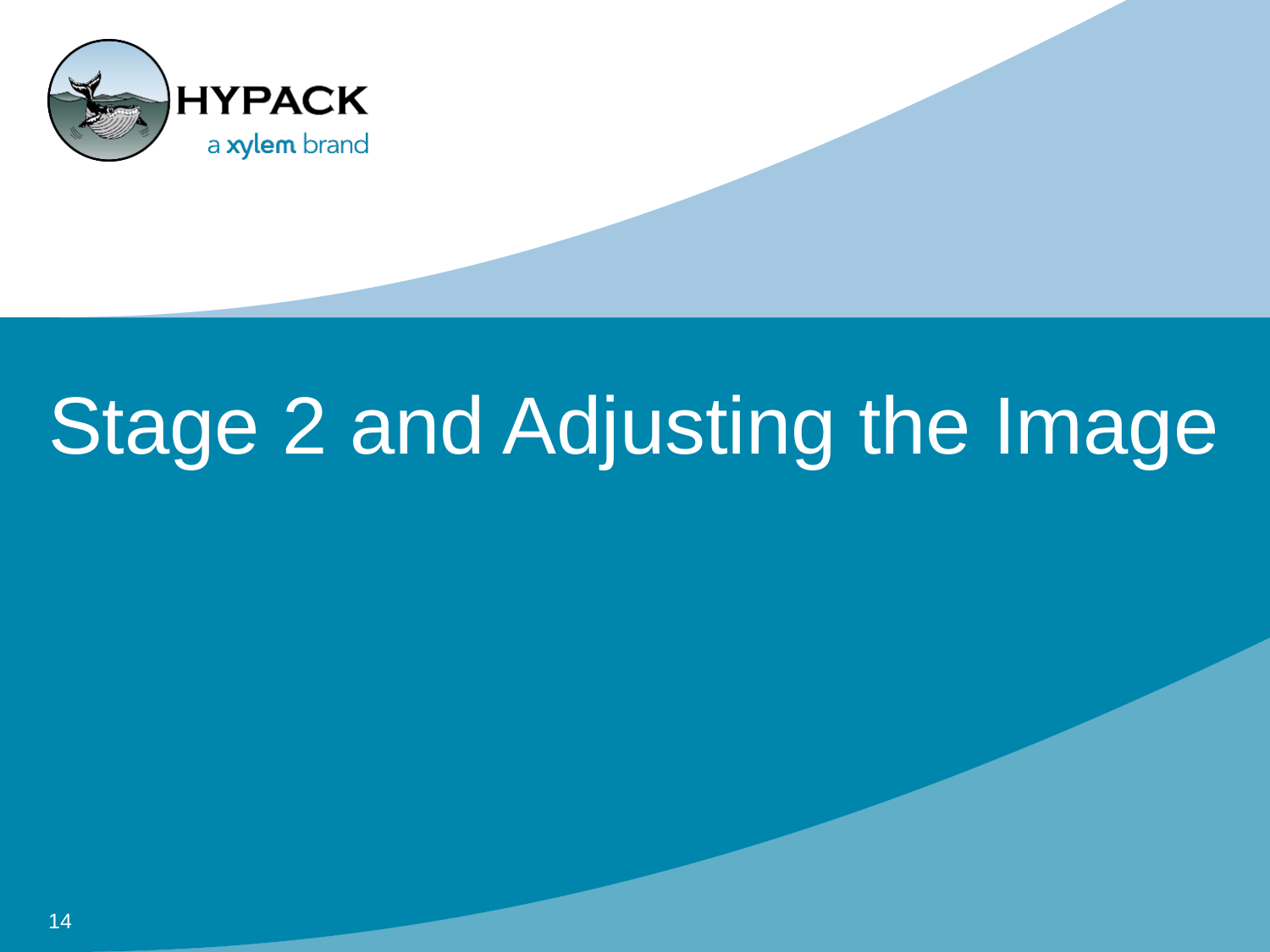

# Stage 2 and Adjusting the Image
14